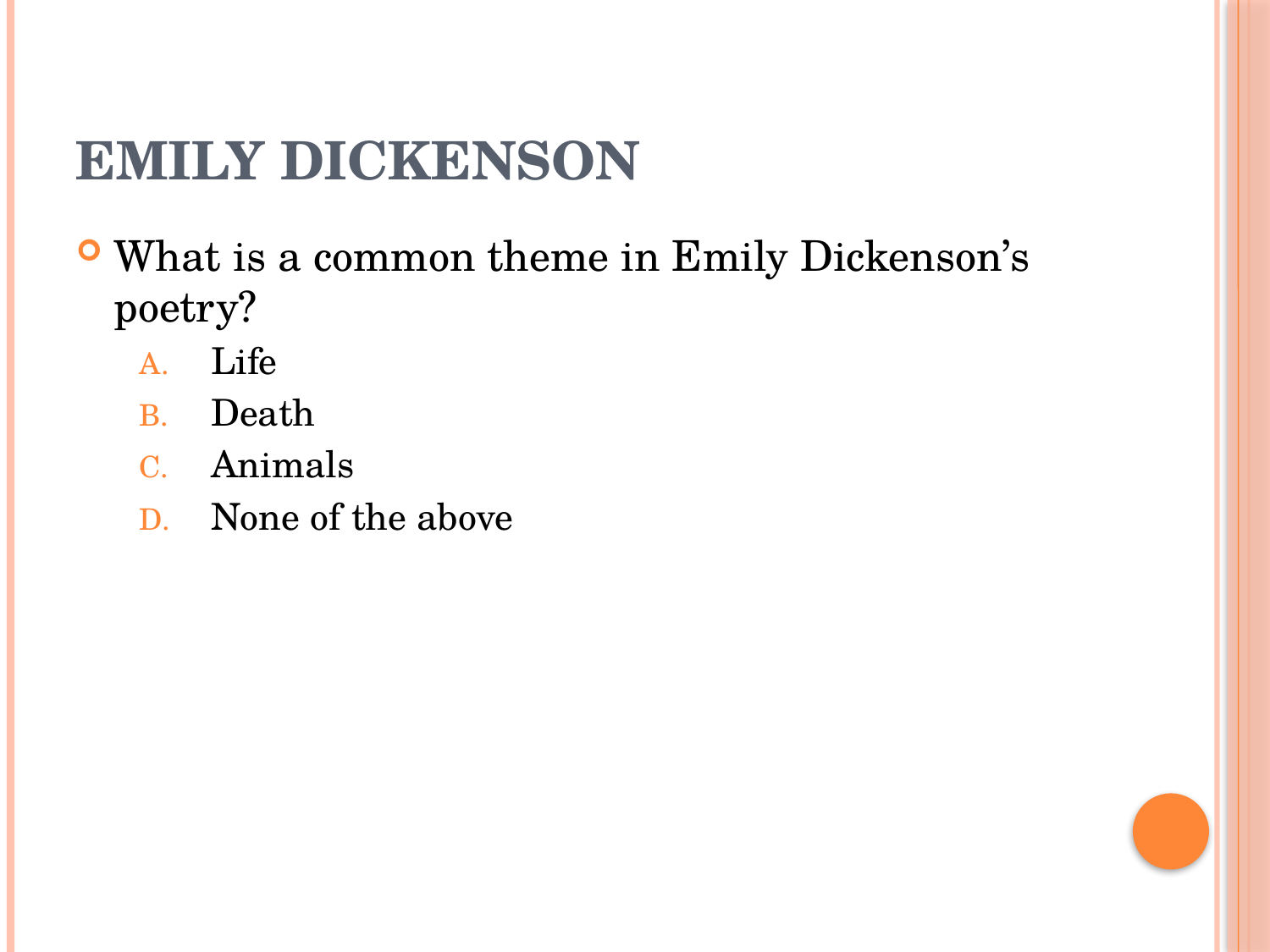

# Emily Dickenson
What is a common theme in Emily Dickenson’s poetry?
Life
Death
Animals
None of the above